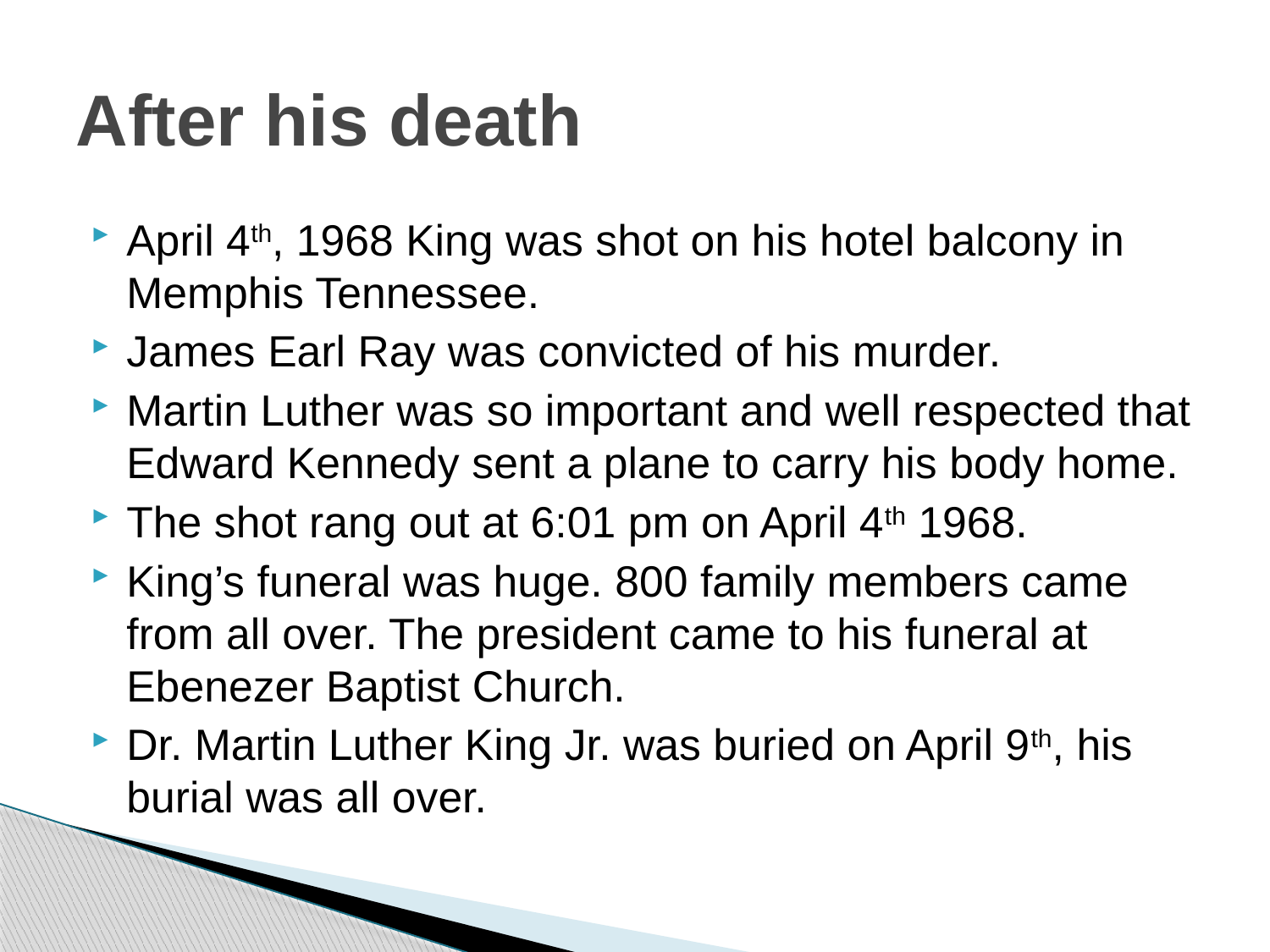

# After his death
April 4th, 1968 King was shot on his hotel balcony in Memphis Tennessee.
James Earl Ray was convicted of his murder.
Martin Luther was so important and well respected that Edward Kennedy sent a plane to carry his body home.
The shot rang out at 6:01 pm on April 4th 1968.
King’s funeral was huge. 800 family members came from all over. The president came to his funeral at Ebenezer Baptist Church.
Dr. Martin Luther King Jr. was buried on April 9th, his burial was all over.